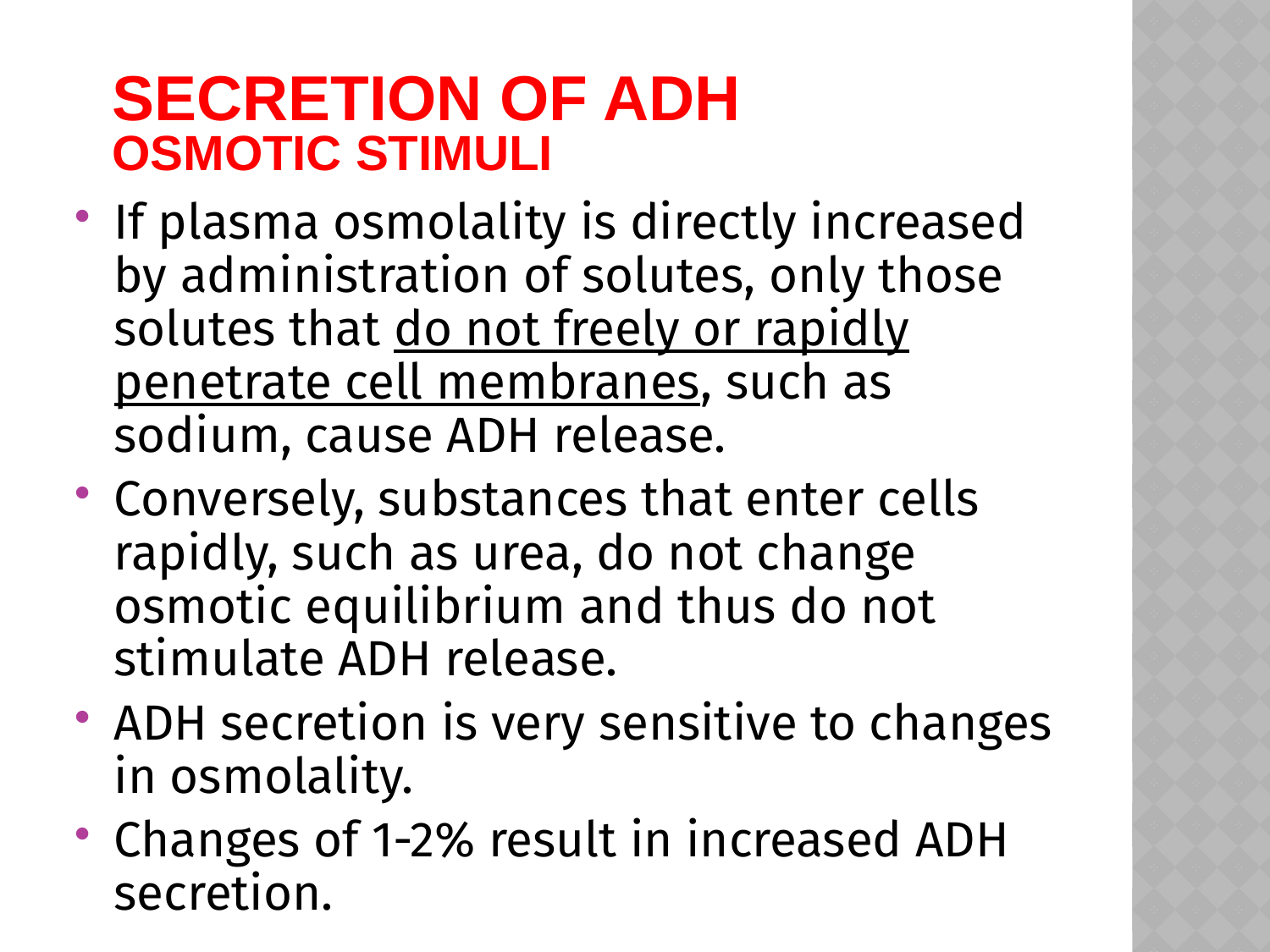

# Secretion of ADH osmotic stimuli
If plasma osmolality is directly increased by administration of solutes, only those solutes that do not freely or rapidly penetrate cell membranes, such as sodium, cause ADH release.
Conversely, substances that enter cells rapidly, such as urea, do not change osmotic equilibrium and thus do not stimulate ADH release.
ADH secretion is very sensitive to changes in osmolality.
Changes of 1-2% result in increased ADH secretion.